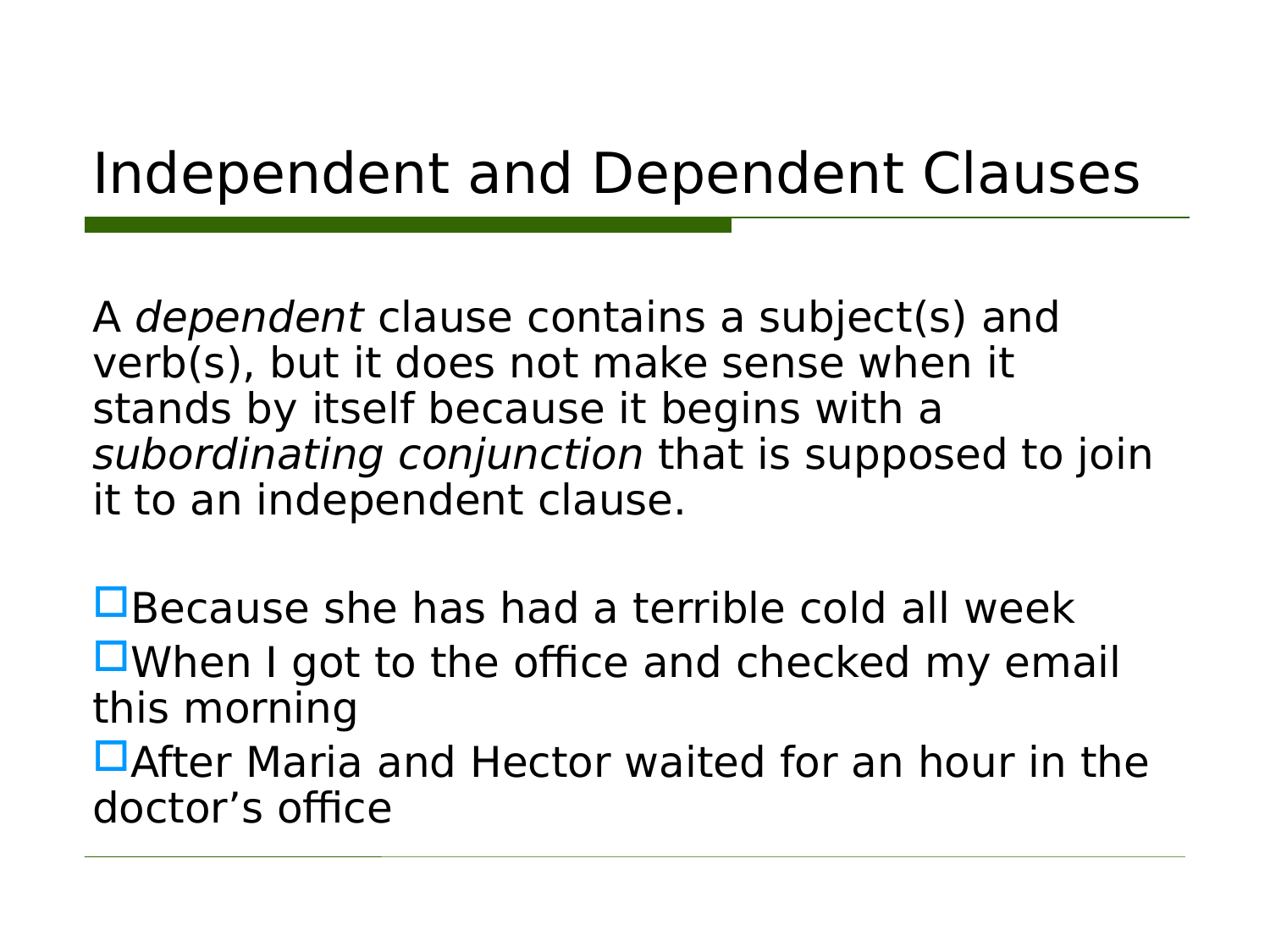

# Independent and Dependent Clauses
A dependent clause contains a subject(s) and
verb(s), but it does not make sense when it
stands by itself because it begins with a subordinating conjunction that is supposed to join
it to an independent clause.

Because she has had a terrible cold all week
When I got to the office and checked my email this morning
After Maria and Hector waited for an hour in the doctor’s office